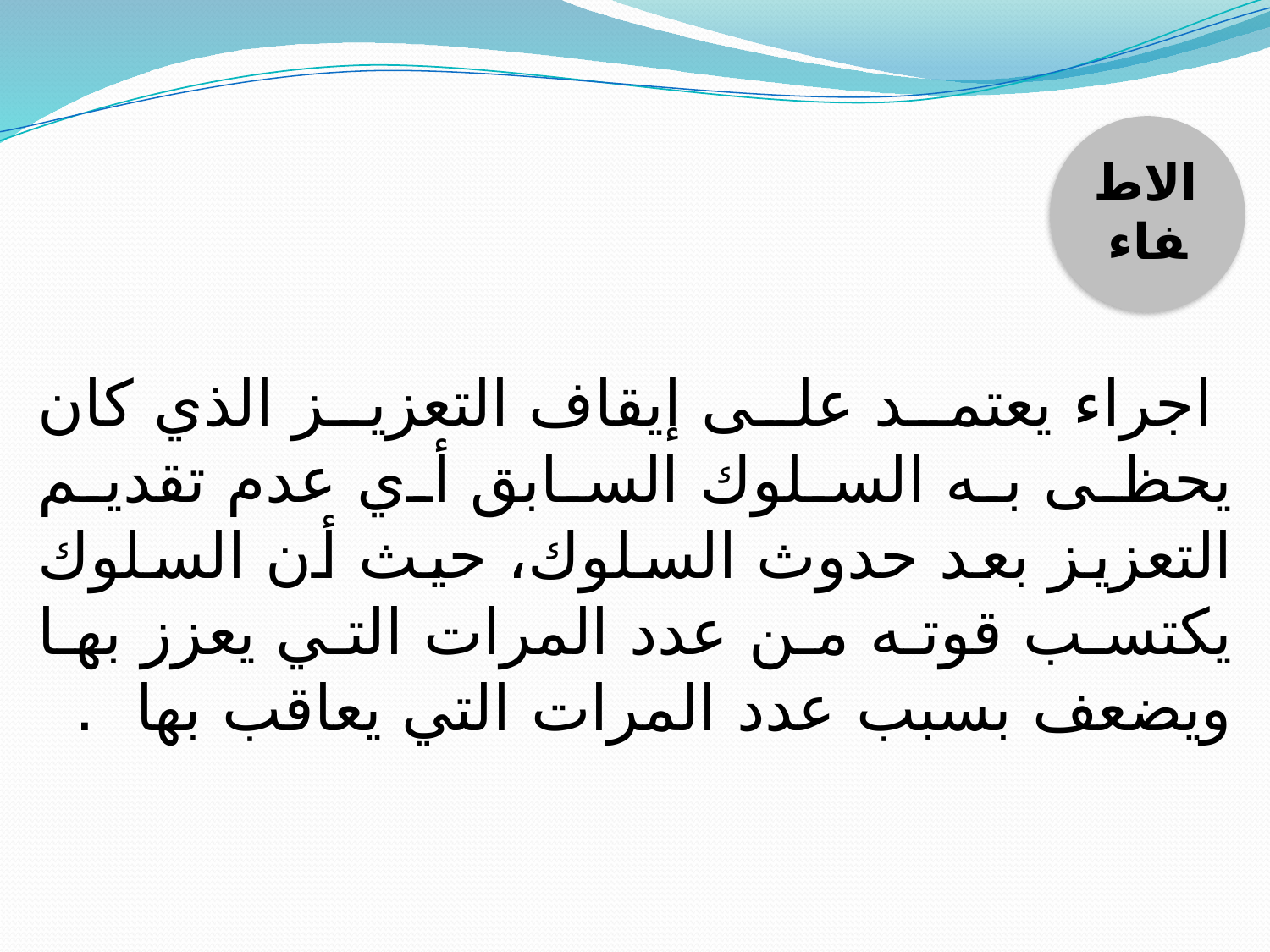

الاطفاء
 اجراء يعتمد على إيقاف التعزيز الذي كان يحظى به السلوك السابق أي عدم تقديم التعزيز بعد حدوث السلوك، حيث أن السلوك يكتسب قوته من عدد المرات التي يعزز بها ويضعف بسبب عدد المرات التي يعاقب بها  .